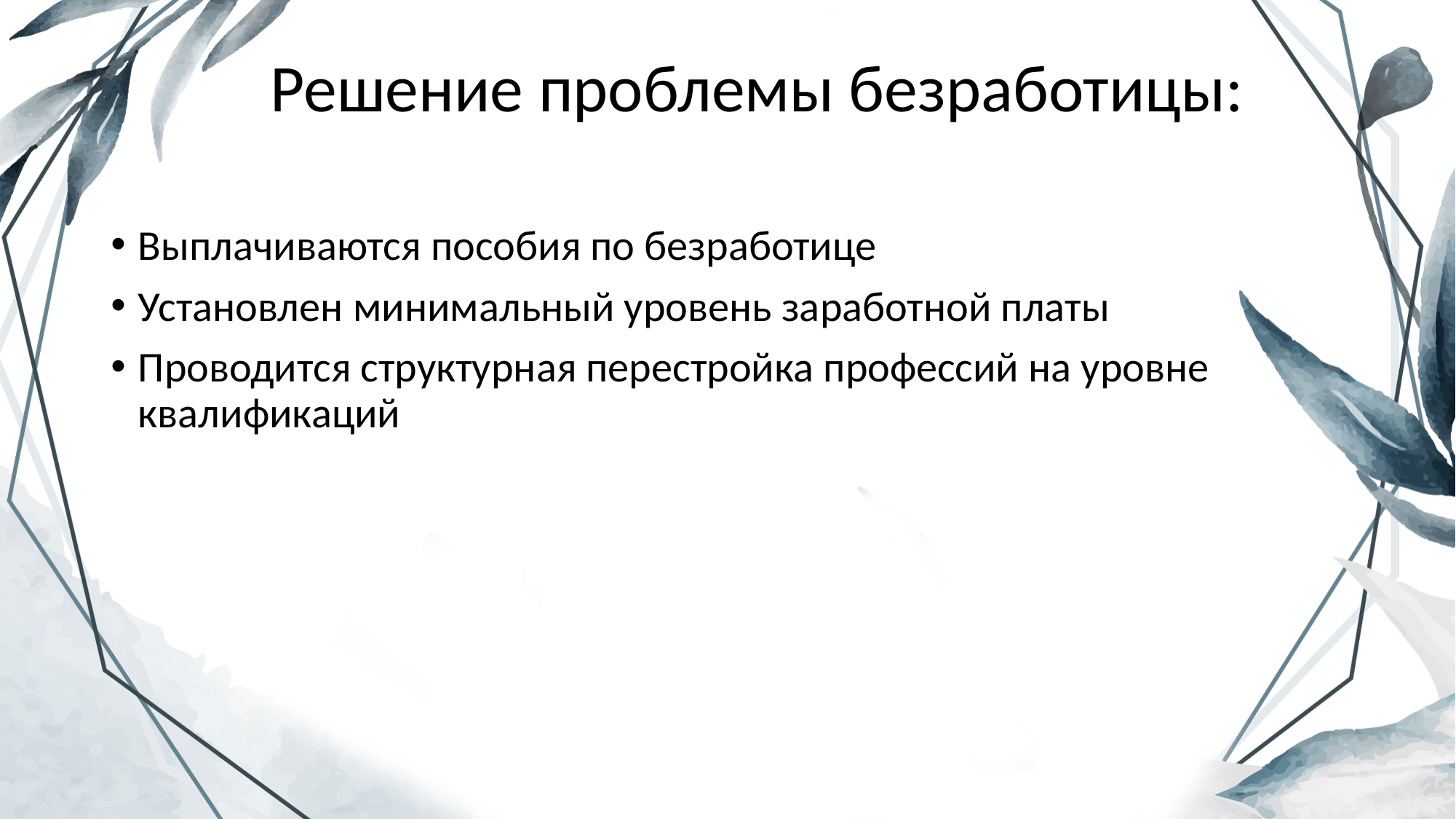

# Решение проблемы безработицы:
Выплачиваются пособия по безработице
Установлен минимальный уровень заработной платы
Проводится структурная перестройка профессий на уровне квалификаций